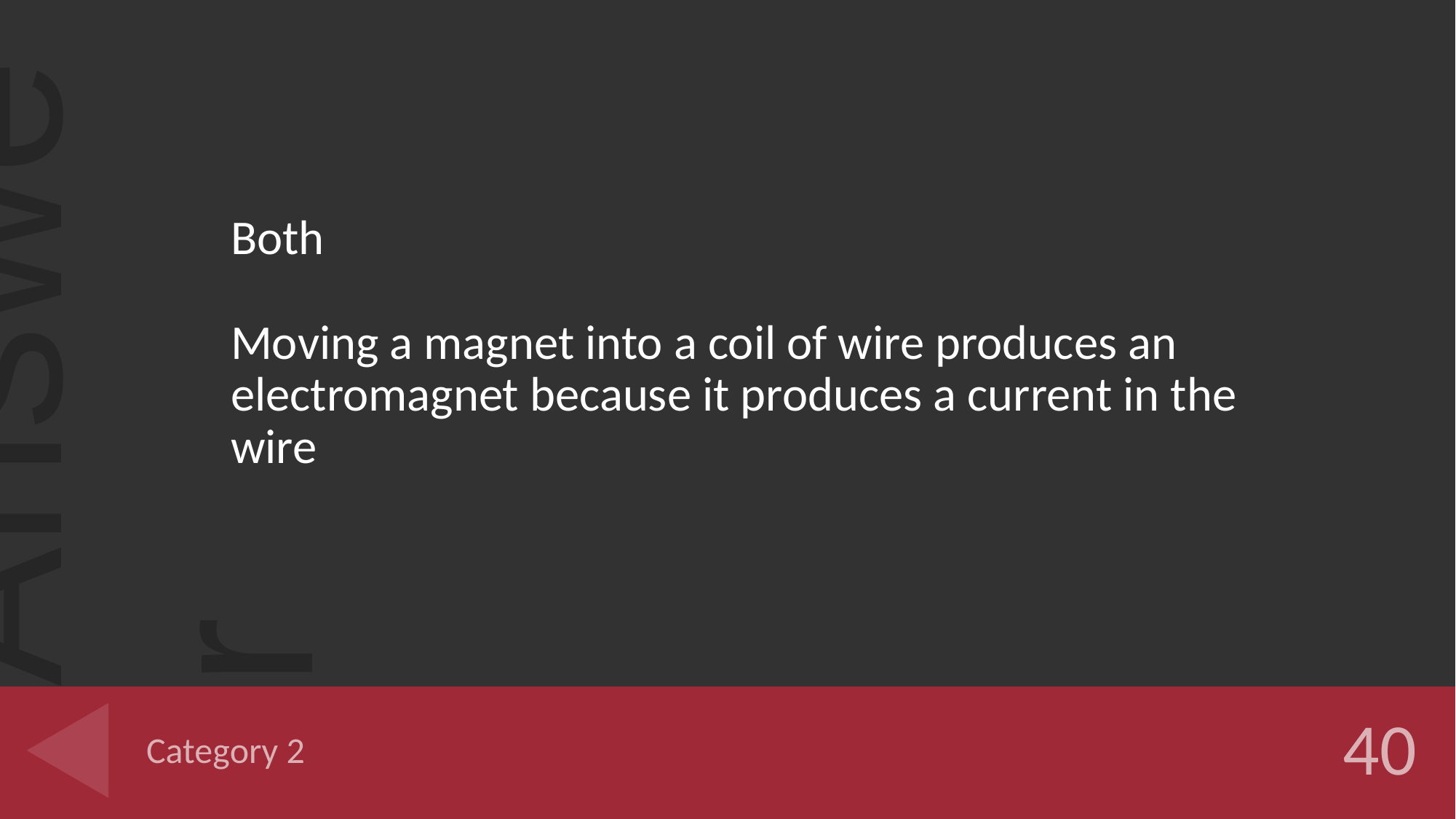

Both

Moving a magnet into a coil of wire produces an electromagnet because it produces a current in the wire
# Category 2
40